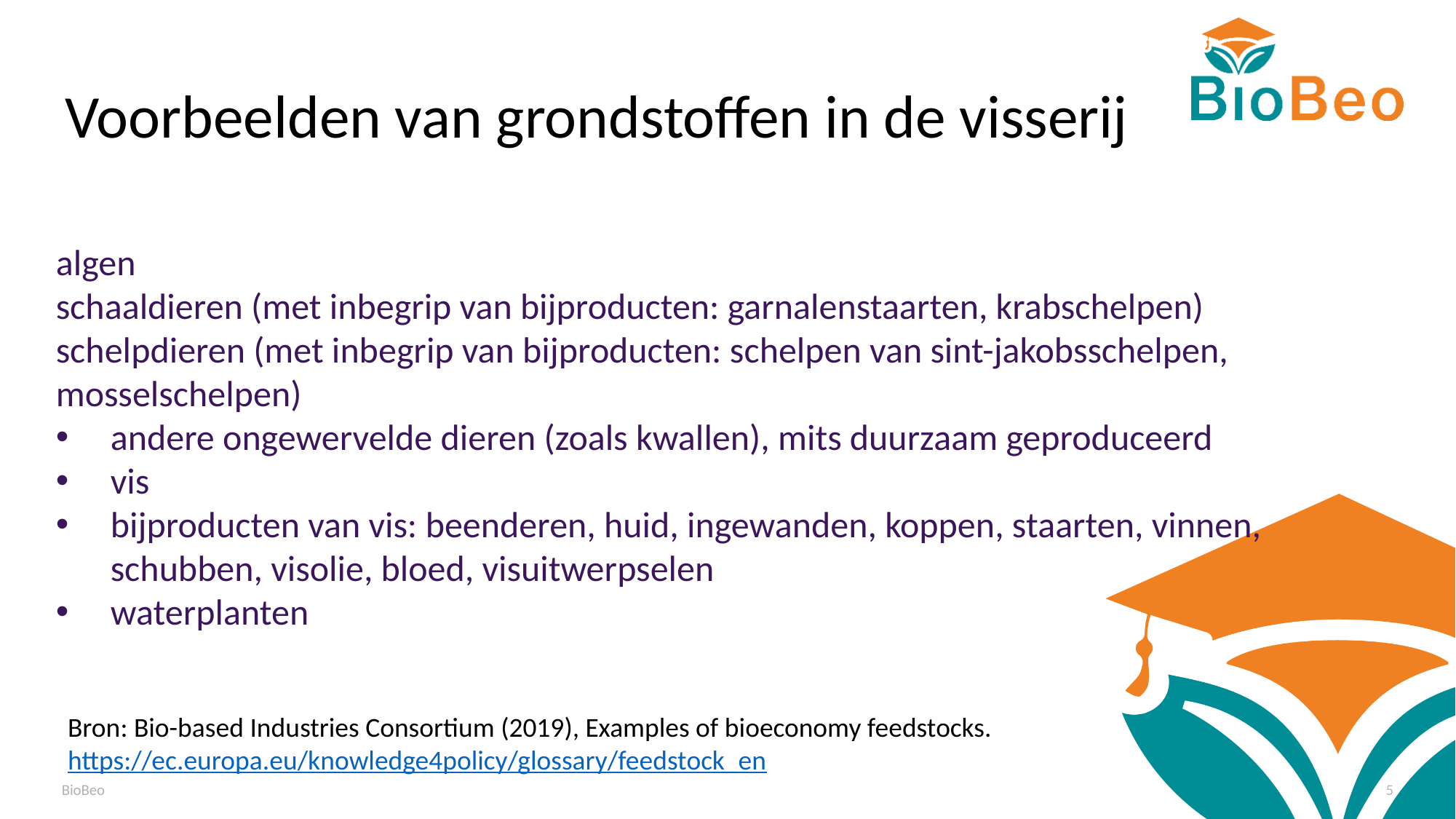

# Voorbeelden van grondstoffen in de visserij
algen
schaaldieren (met inbegrip van bijproducten: garnalenstaarten, krabschelpen)
schelpdieren (met inbegrip van bijproducten: schelpen van sint-jakobsschelpen, mosselschelpen)
andere ongewervelde dieren (zoals kwallen), mits duurzaam geproduceerd
vis
bijproducten van vis: beenderen, huid, ingewanden, koppen, staarten, vinnen, schubben, visolie, bloed, visuitwerpselen
waterplanten
Bron: Bio-based Industries Consortium (2019), Examples of bioeconomy feedstocks. https://ec.europa.eu/knowledge4policy/glossary/feedstock_en

BioBeo
5